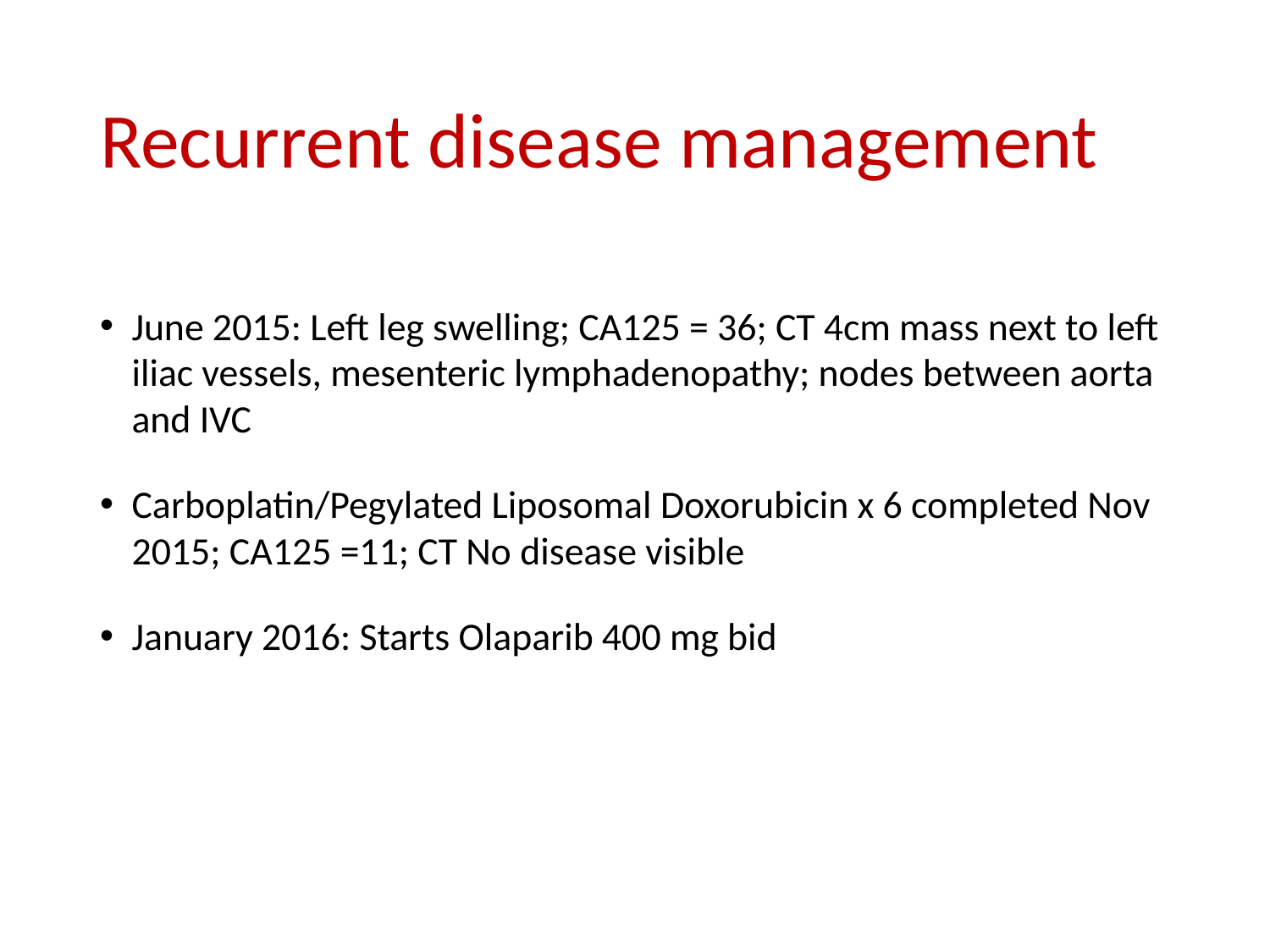

# Recurrent disease management
June 2015: Left leg swelling; CA125 = 36; CT 4cm mass next to left iliac vessels, mesenteric lymphadenopathy; nodes between aorta and IVC
Carboplatin/Pegylated Liposomal Doxorubicin x 6 completed Nov 2015; CA125 =11; CT No disease visible
January 2016: Starts Olaparib 400 mg bid